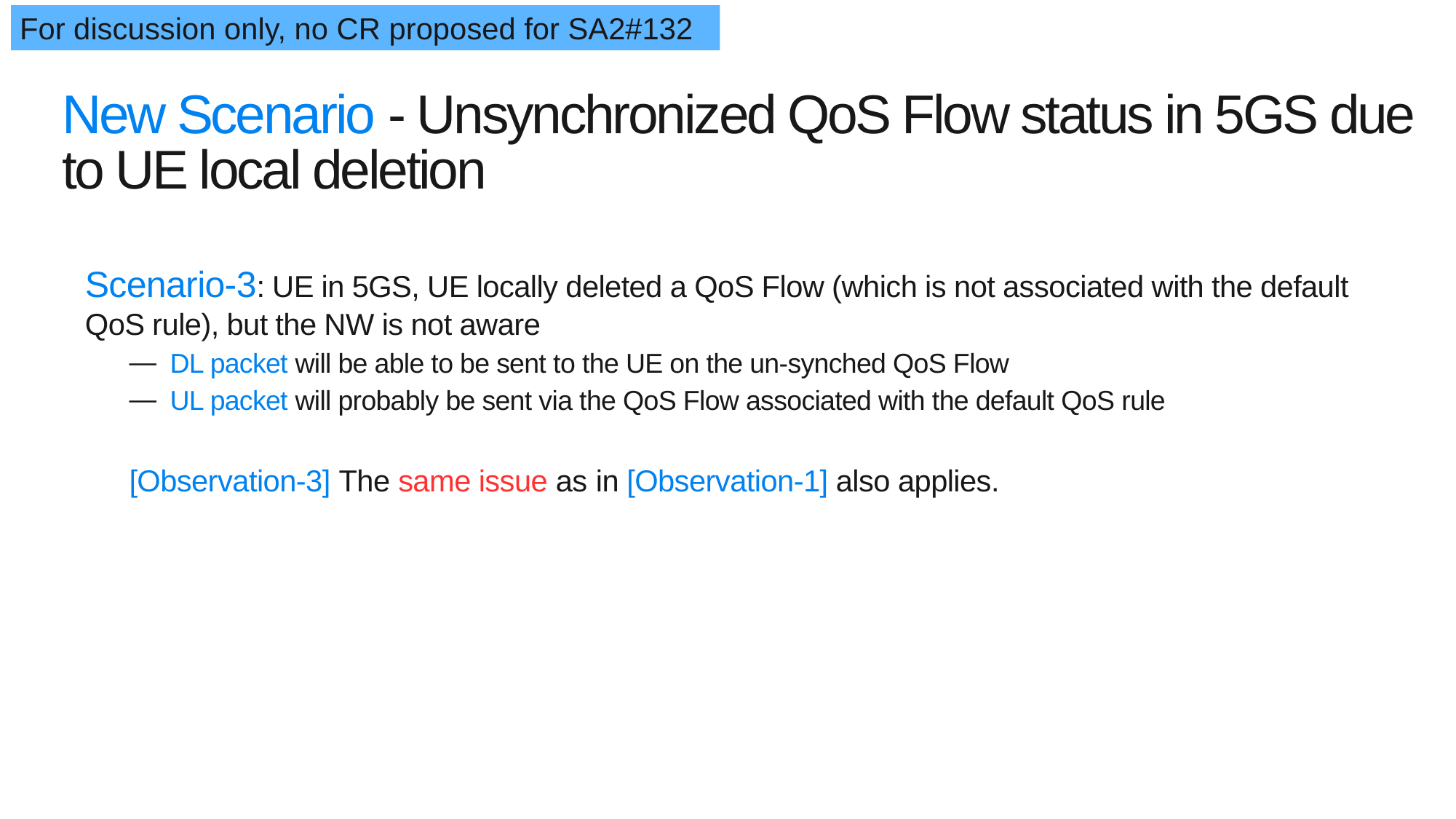

For discussion only, no CR proposed for SA2#132
# New Scenario - Unsynchronized QoS Flow status in 5GS due to UE local deletion
Scenario-3: UE in 5GS, UE locally deleted a QoS Flow (which is not associated with the default QoS rule), but the NW is not aware
DL packet will be able to be sent to the UE on the un-synched QoS Flow
UL packet will probably be sent via the QoS Flow associated with the default QoS rule

[Observation-3] The same issue as in [Observation-1] also applies.